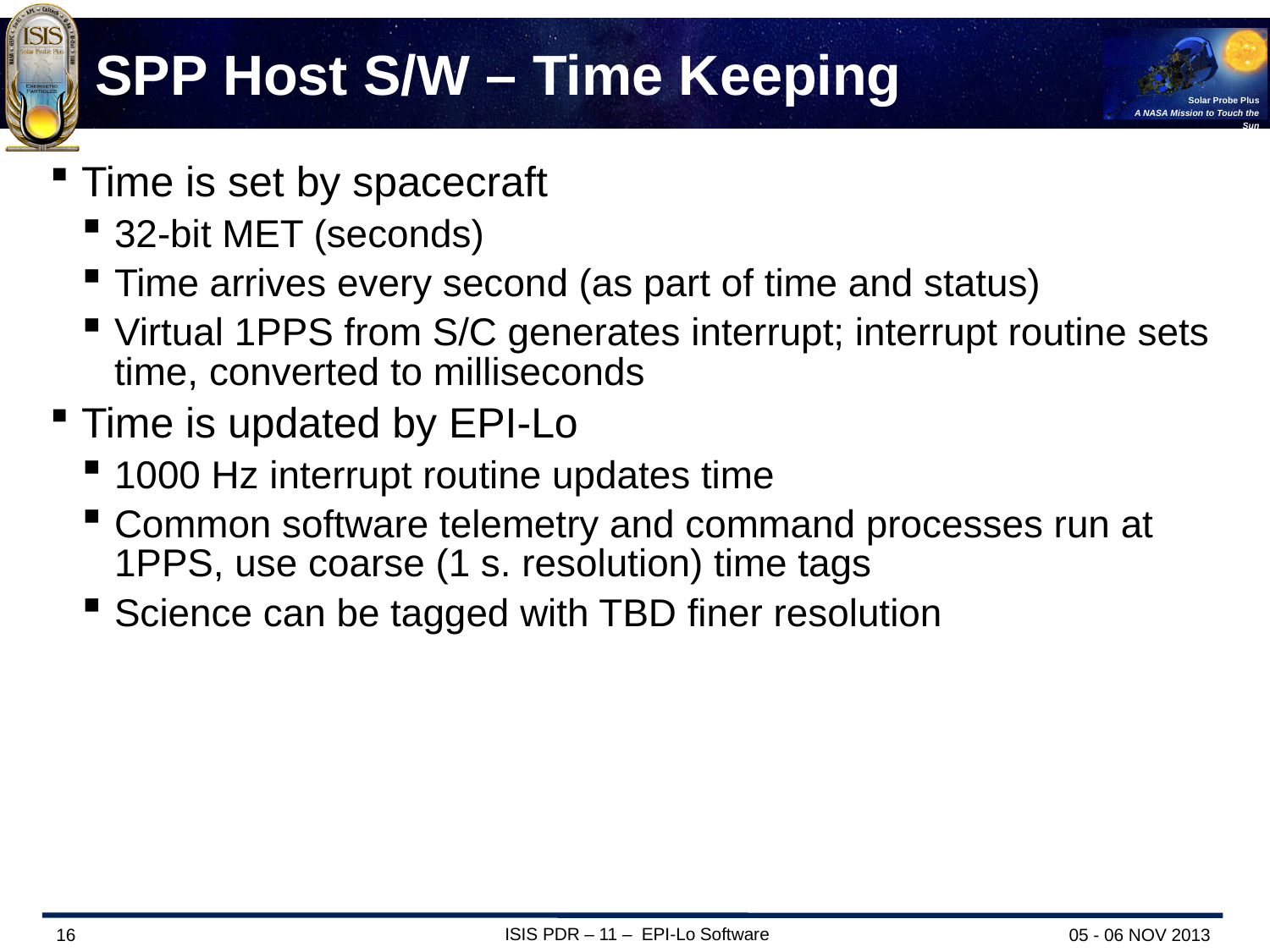

# SPP Host S/W – Time Keeping
Time is set by spacecraft
32-bit MET (seconds)
Time arrives every second (as part of time and status)
Virtual 1PPS from S/C generates interrupt; interrupt routine sets time, converted to milliseconds
Time is updated by EPI-Lo
1000 Hz interrupt routine updates time
Common software telemetry and command processes run at 1PPS, use coarse (1 s. resolution) time tags
Science can be tagged with TBD finer resolution